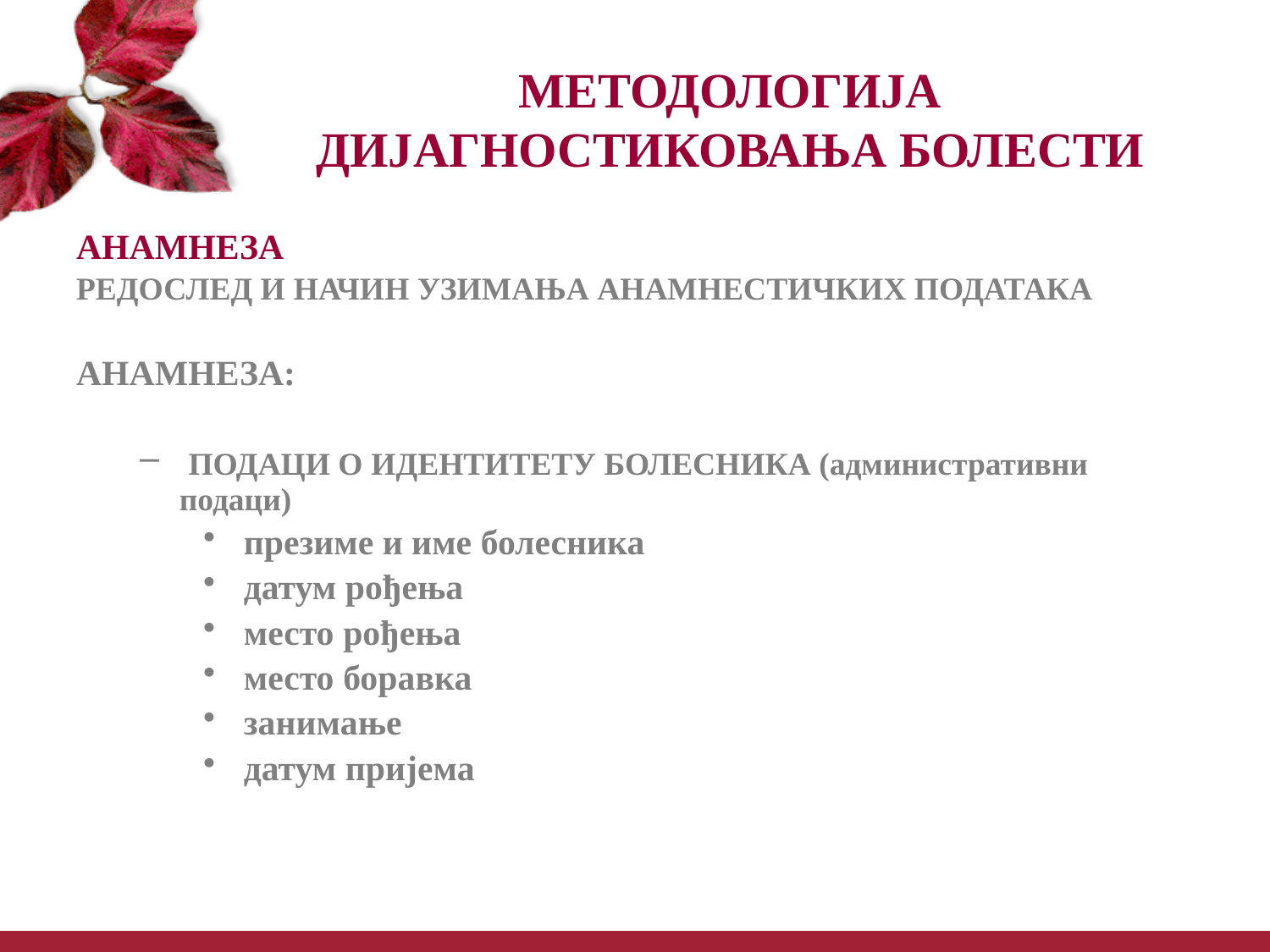

# МЕТОДОЛОГИЈА ДИЈАГНОСТИКОВАЊА БОЛЕСТИ
АНАМНЕЗА
РЕДОСЛЕД И НАЧИН УЗИМАЊА АНАМНЕСТИЧКИХ ПОДАТАКА

АНАМНЕЗА:

 ПОДАЦИ О ИДЕНТИТЕТУ БОЛЕСНИКА (административни подаци)
 презиме и име болесника
 датум рођења
 место рођења
 место боравка
 занимање
 датум пријема